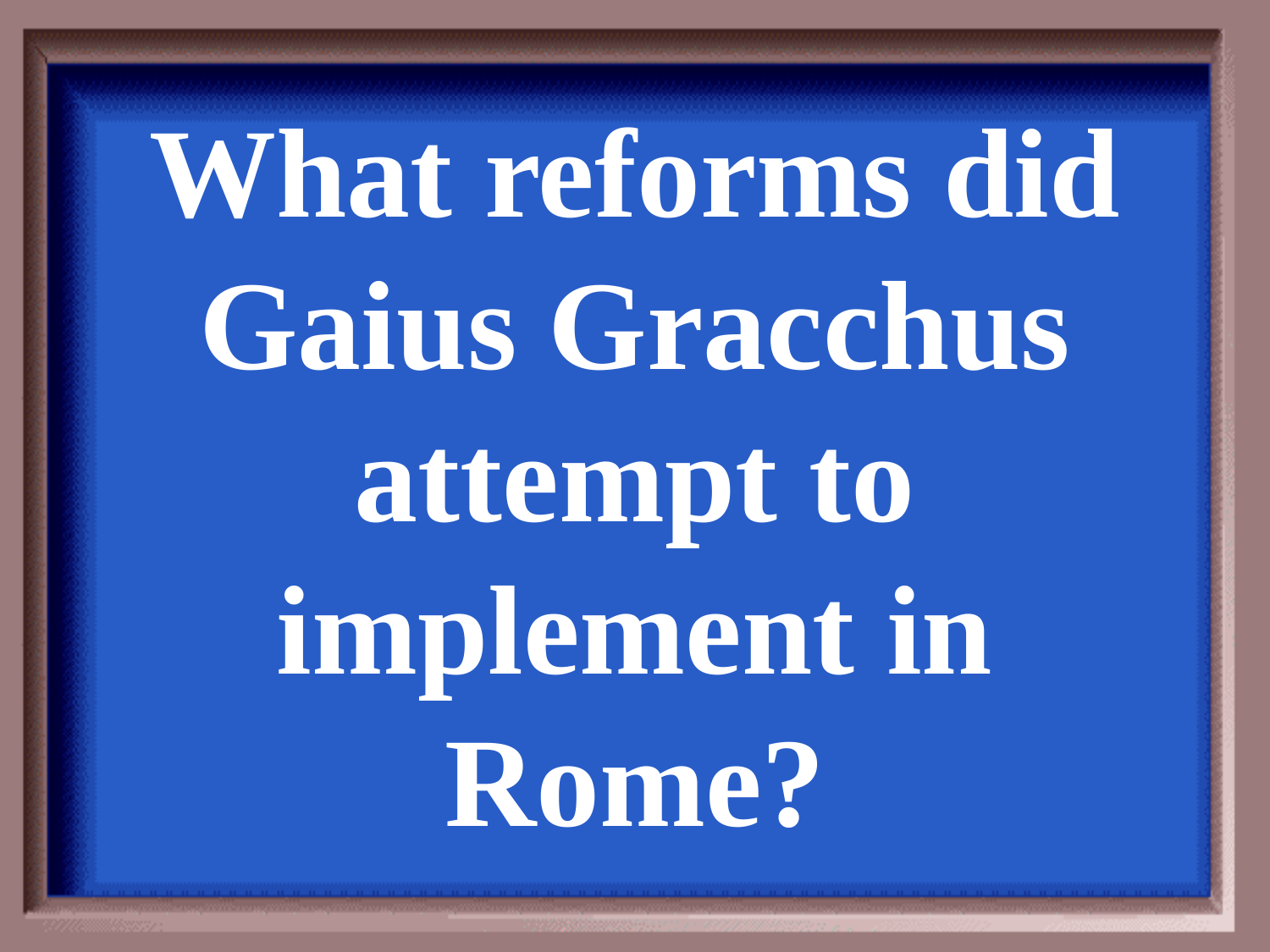

What reforms did Gaius Gracchus attempt to implement in Rome?